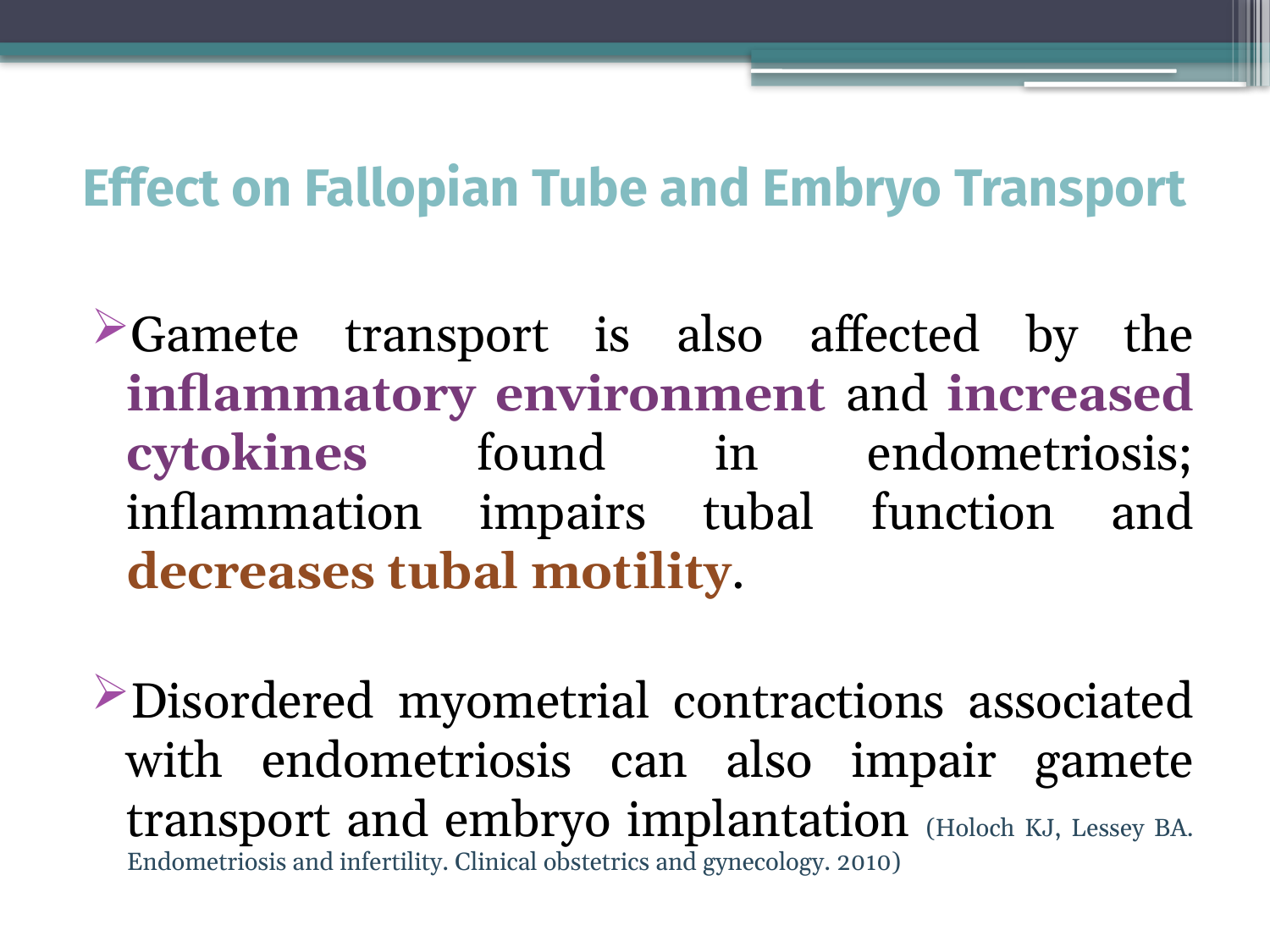

# Effect on Fallopian Tube and Embryo Transport
Gamete transport is also affected by the inflammatory environment and increased cytokines found in endometriosis; inflammation impairs tubal function and decreases tubal motility.

Disordered myometrial contractions associated with endometriosis can also impair gamete transport and embryo implantation (Holoch KJ, Lessey BA. Endometriosis and infertility. Clinical obstetrics and gynecology. 2010)